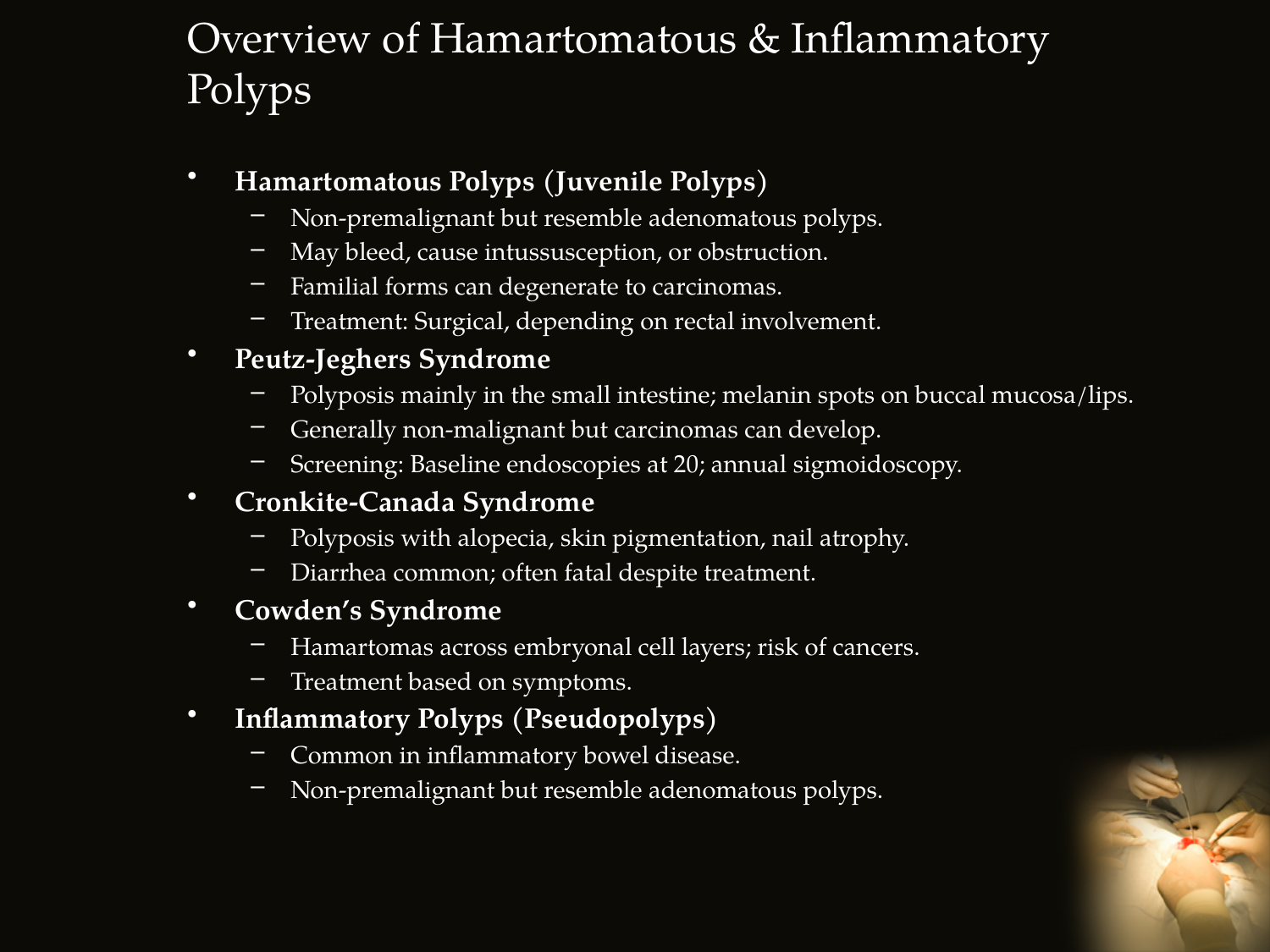

# Overview of Hamartomatous & Inflammatory Polyps
Hamartomatous Polyps (Juvenile Polyps)
Non-premalignant but resemble adenomatous polyps.
May bleed, cause intussusception, or obstruction.
Familial forms can degenerate to carcinomas.
Treatment: Surgical, depending on rectal involvement.
Peutz-Jeghers Syndrome
Polyposis mainly in the small intestine; melanin spots on buccal mucosa/lips.
Generally non-malignant but carcinomas can develop.
Screening: Baseline endoscopies at 20; annual sigmoidoscopy.
Cronkite-Canada Syndrome
Polyposis with alopecia, skin pigmentation, nail atrophy.
Diarrhea common; often fatal despite treatment.
Cowden’s Syndrome
Hamartomas across embryonal cell layers; risk of cancers.
Treatment based on symptoms.
Inflammatory Polyps (Pseudopolyps)
Common in inflammatory bowel disease.
Non-premalignant but resemble adenomatous polyps.